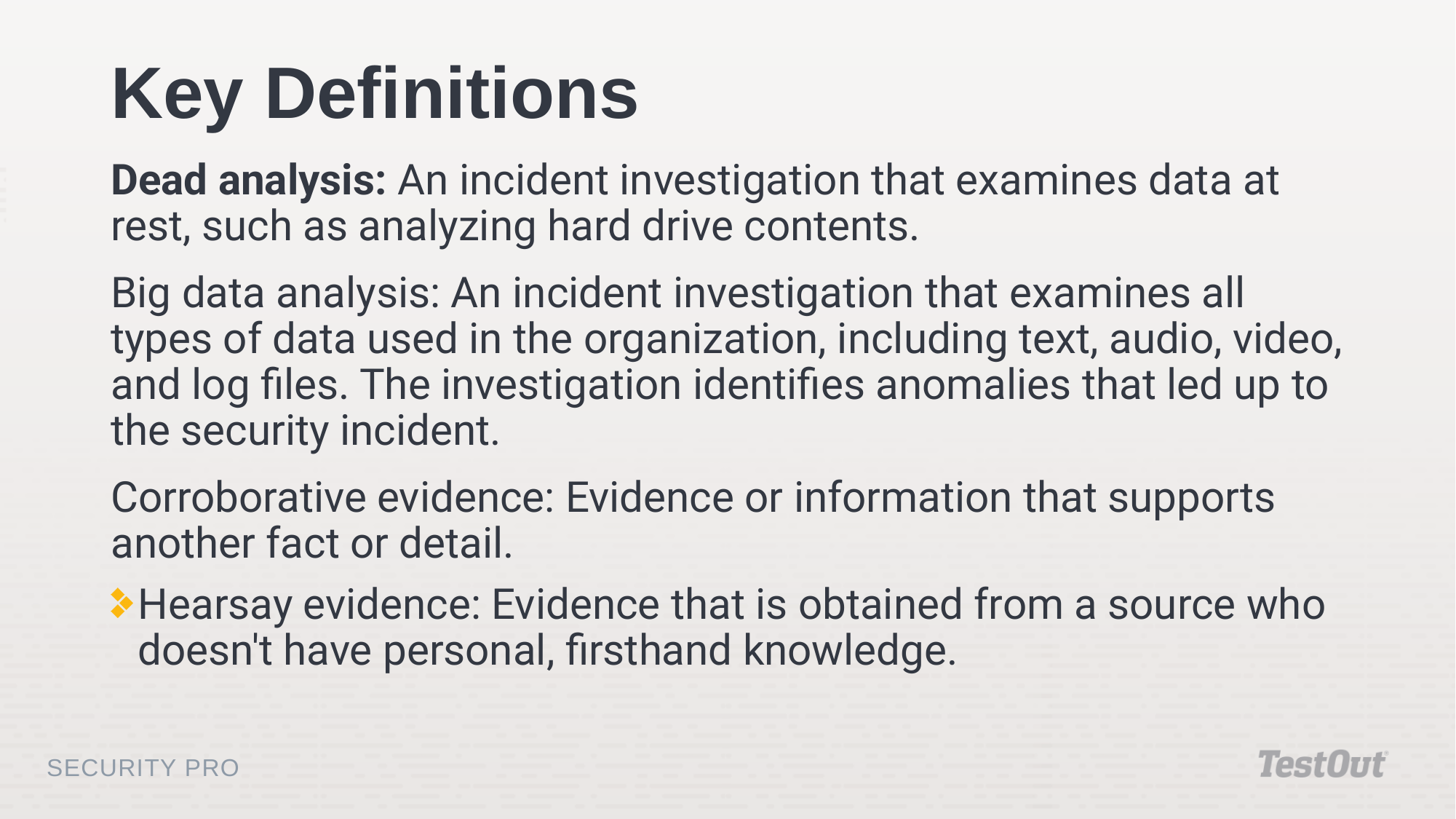

# Key Definitions
Dead analysis: An incident investigation that examines data at rest, such as analyzing hard drive contents.
Big data analysis: An incident investigation that examines all types of data used in the organization, including text, audio, video, and log files. The investigation identifies anomalies that led up to the security incident.
Corroborative evidence: Evidence or information that supports another fact or detail.
Hearsay evidence: Evidence that is obtained from a source who doesn't have personal, firsthand knowledge.
Security Pro